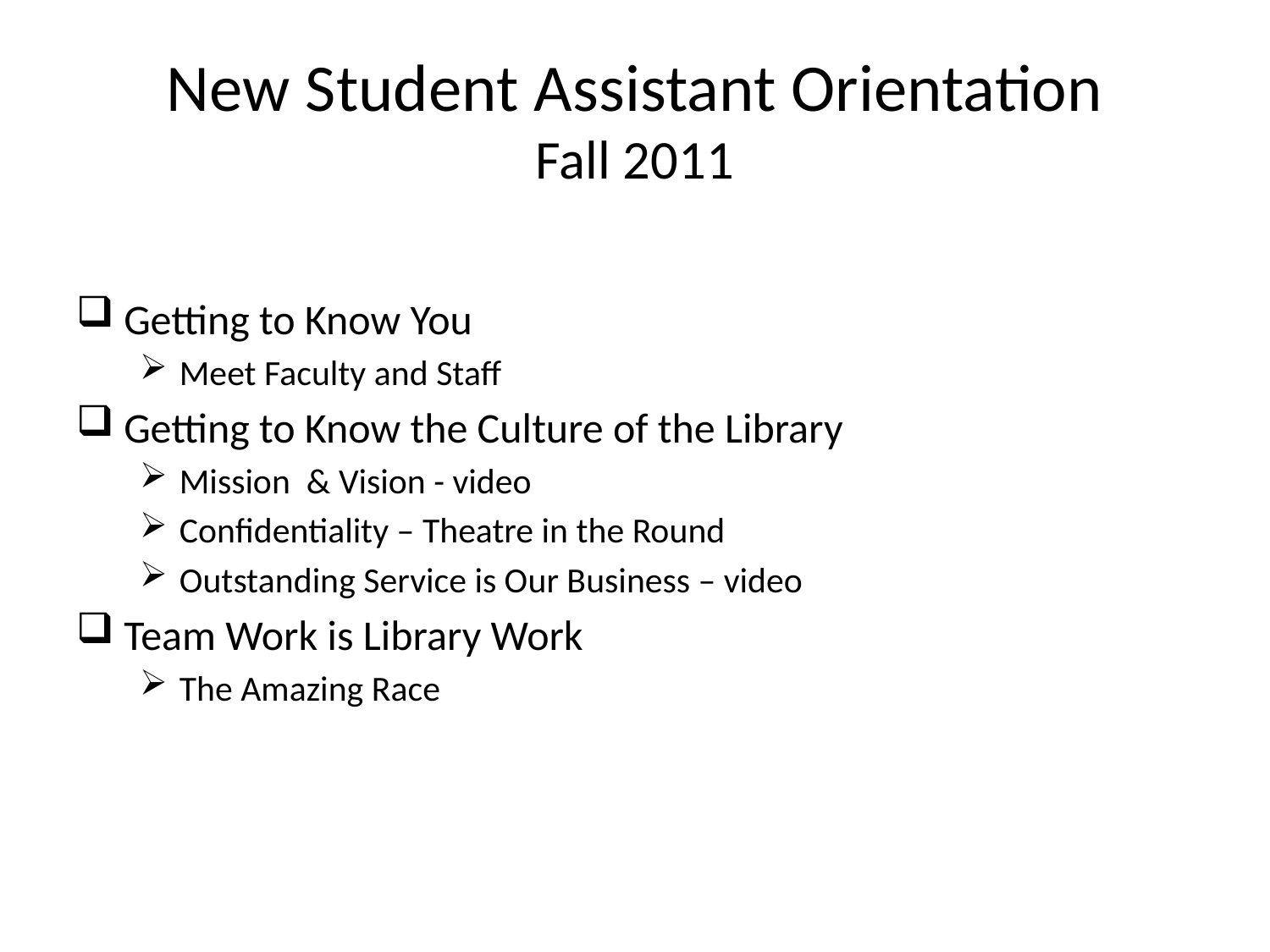

# New Student Assistant Orientation Fall 2011
Getting to Know You
Meet Faculty and Staff
Getting to Know the Culture of the Library
Mission  & Vision - video
Confidentiality – Theatre in the Round
Outstanding Service is Our Business – video
Team Work is Library Work
The Amazing Race